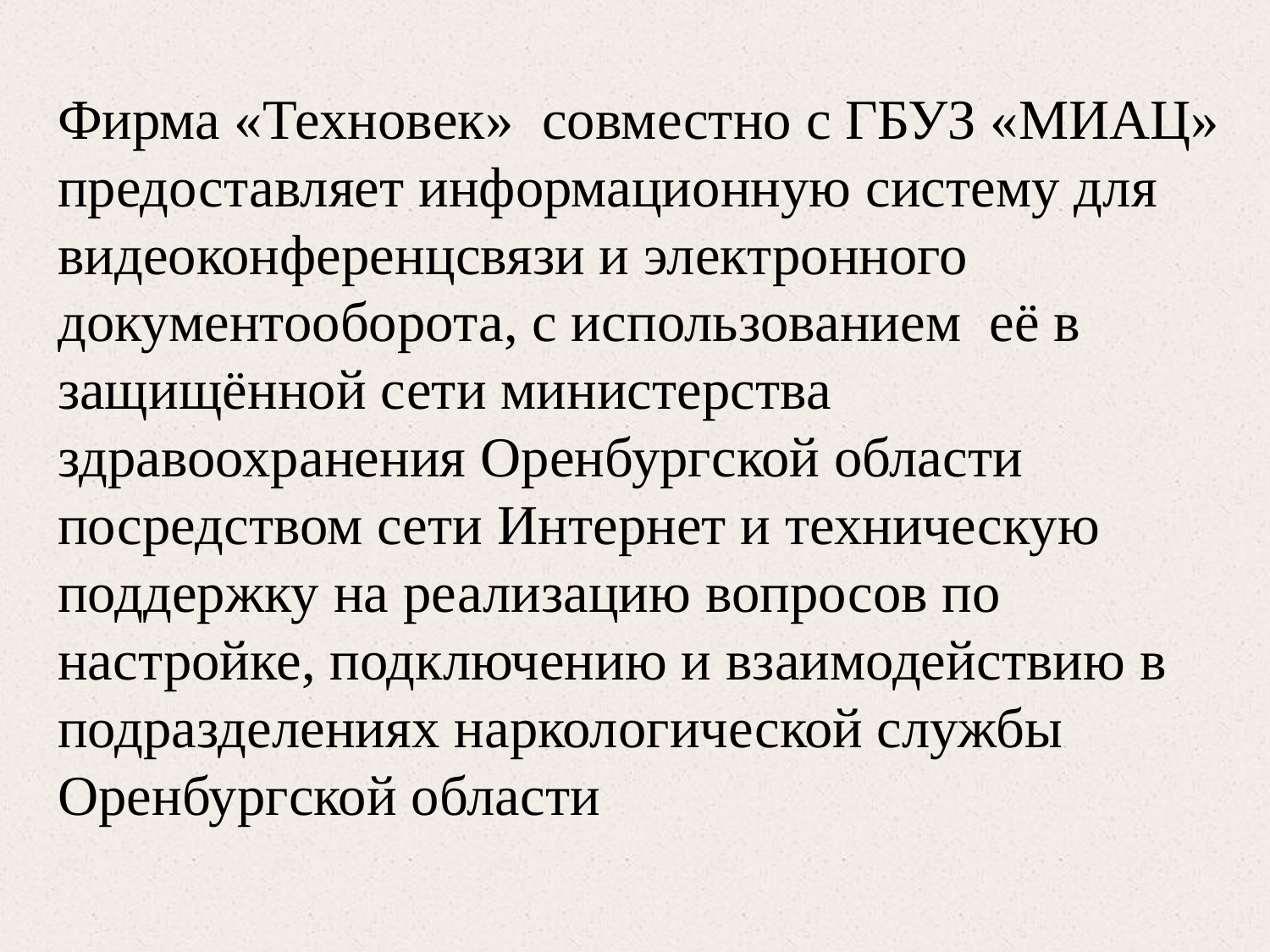

Фирма «Техновек»  совместно с ГБУЗ «МИАЦ» предоставляет информационную систему для видеоконференцсвязи и электронного документооборота, с использованием  её в защищённой сети министерства здравоохранения Оренбургской области посредством сети Интернет и техническую поддержку на реализацию вопросов по настройке, подключению и взаимодействию в подразделениях наркологической службы Оренбургской области